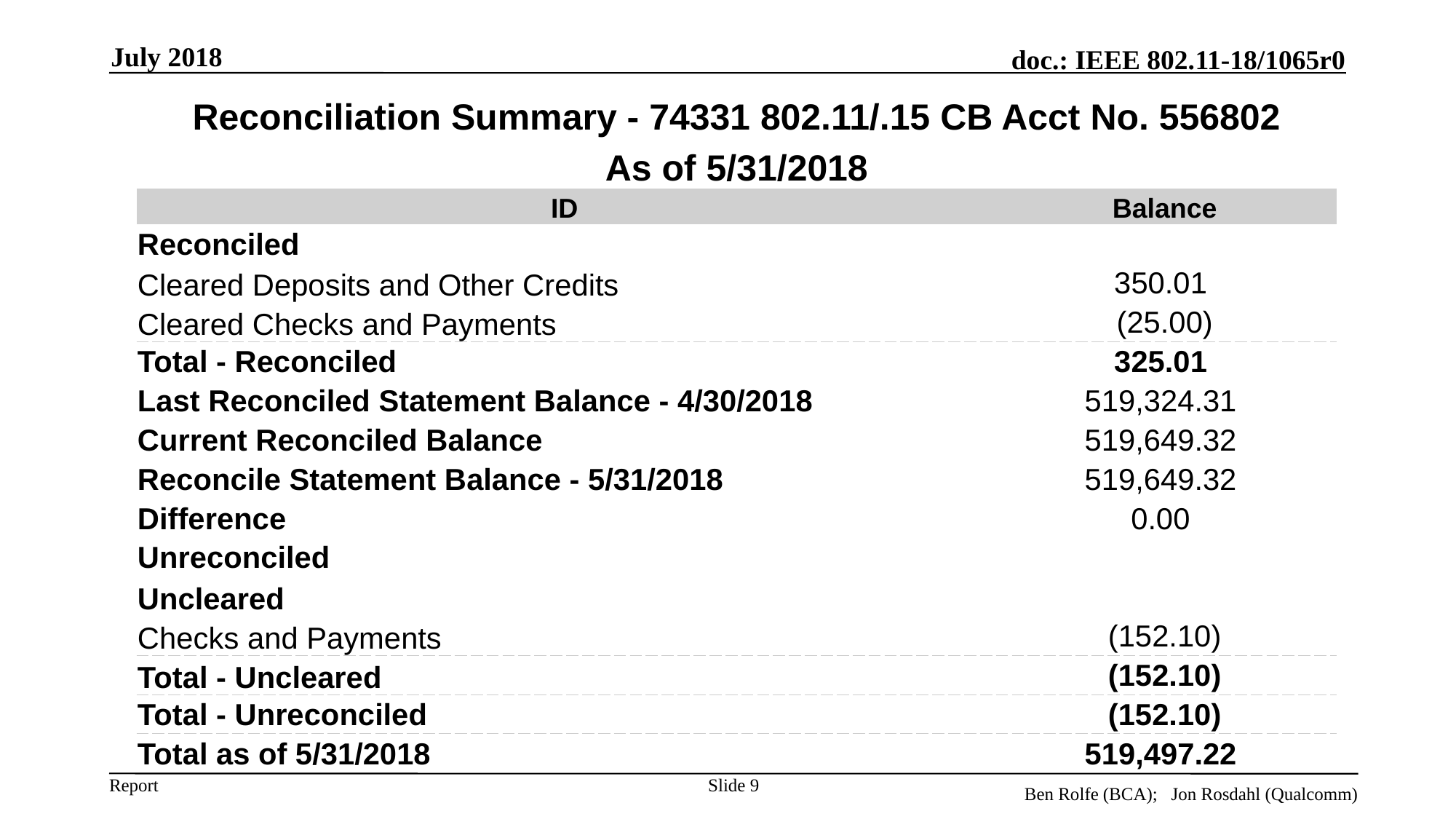

July 2018
| Reconciliation Summary - 74331 802.11/.15 CB Acct No. 556802 |  |
| --- | --- |
| As of 5/31/2018 |  |
| ID | Balance |
| Reconciled |  |
| Cleared Deposits and Other Credits | 350.01 |
| Cleared Checks and Payments | (25.00) |
| Total - Reconciled | 325.01 |
| Last Reconciled Statement Balance - 4/30/2018 | 519,324.31 |
| Current Reconciled Balance | 519,649.32 |
| Reconcile Statement Balance - 5/31/2018 | 519,649.32 |
| Difference | 0.00 |
| Unreconciled |  |
| Uncleared |  |
| Checks and Payments | (152.10) |
| Total - Uncleared | (152.10) |
| Total - Unreconciled | (152.10) |
| Total as of 5/31/2018 | 519,497.22 |
Slide 9
Ben Rolfe (BCA);   Jon Rosdahl (Qualcomm)